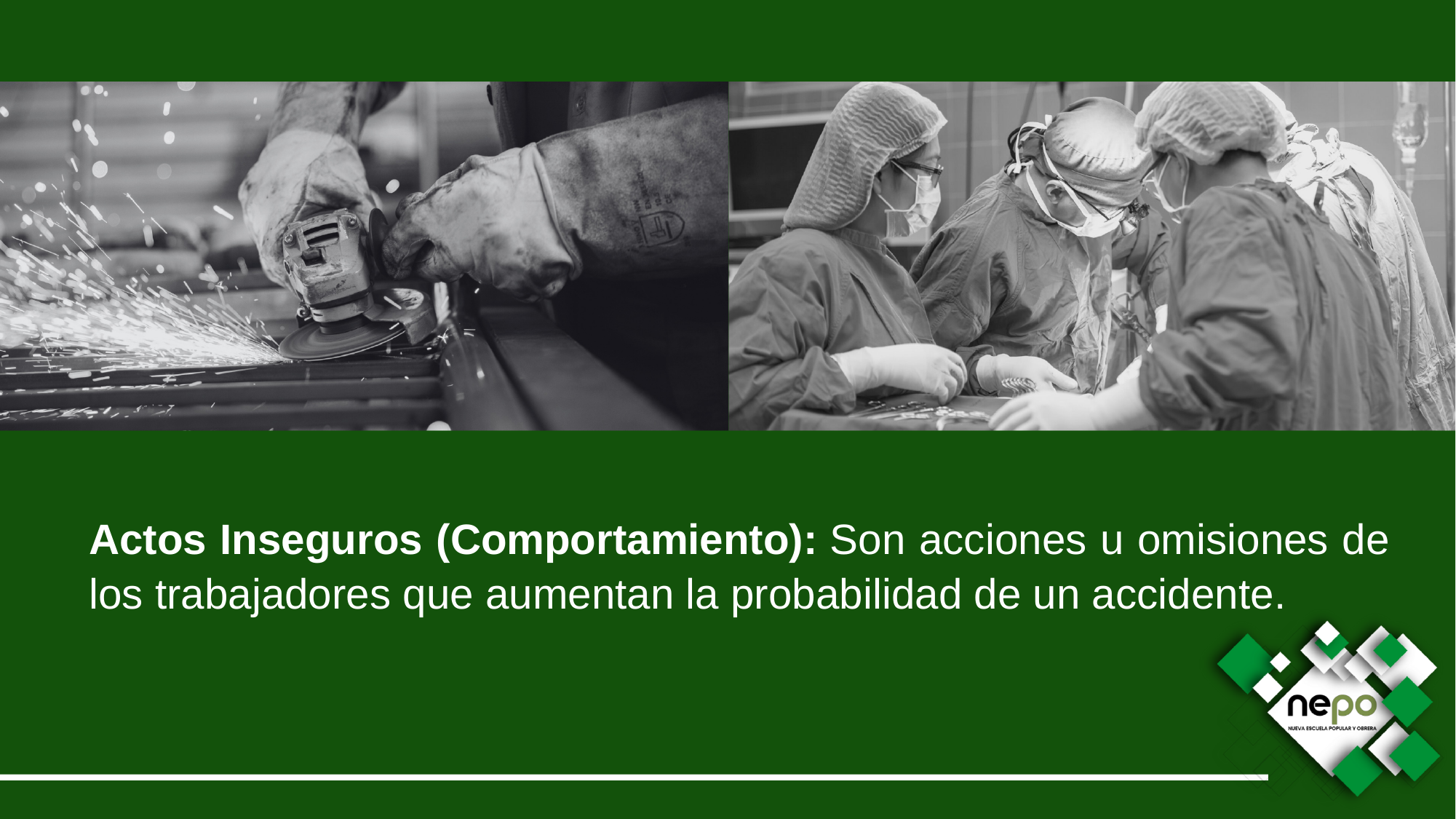

Actos Inseguros (Comportamiento): Son acciones u omisiones de los trabajadores que aumentan la probabilidad de un accidente.